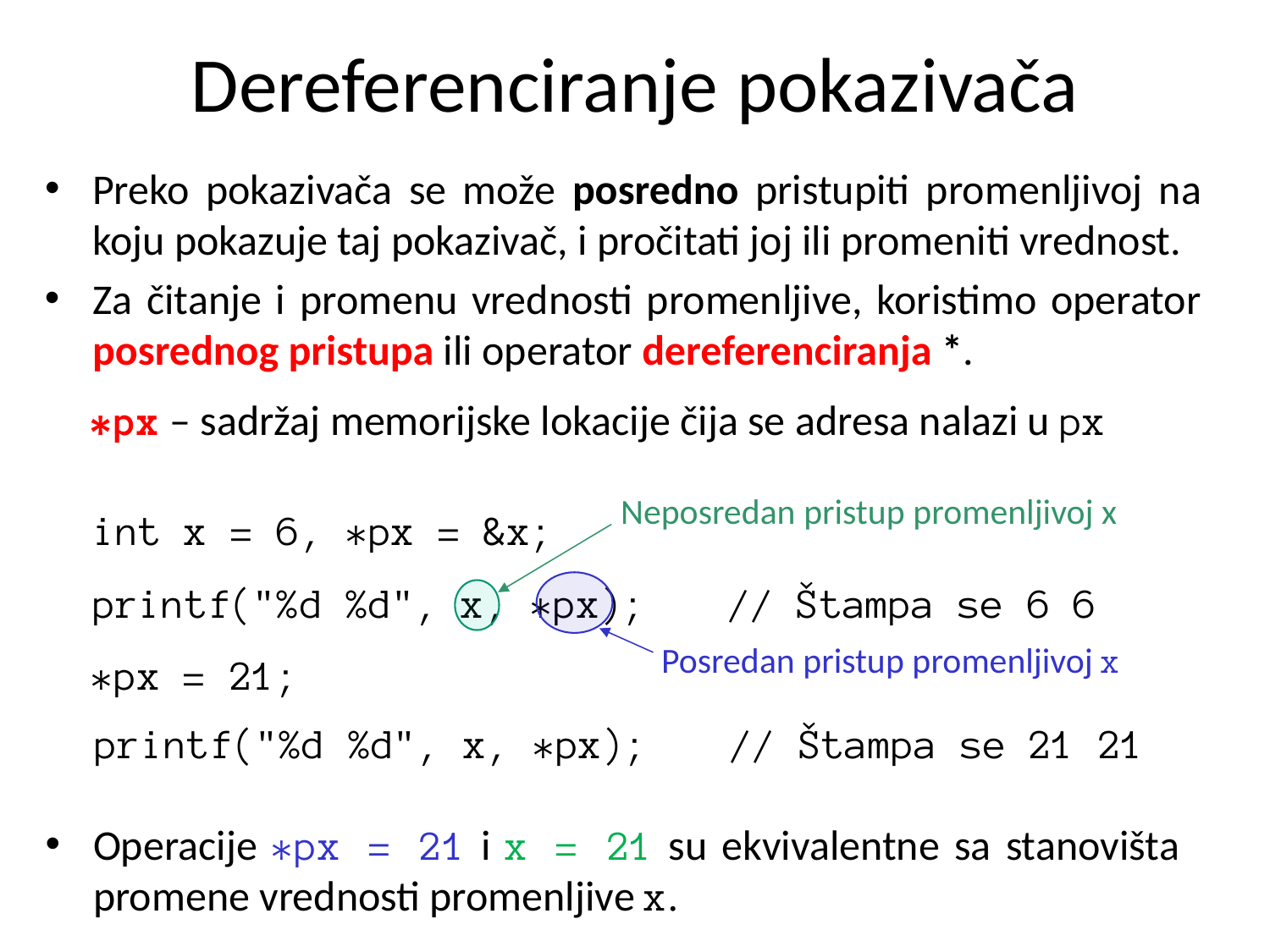

# Dereferenciranje pokazivača
Preko pokazivača se može posredno pristupiti promenljivoj na koju pokazuje taj pokazivač, i pročitati joj ili promeniti vrednost.
Za čitanje i promenu vrednosti promenljive, koristimo operator posrednog pristupa ili operator dereferenciranja *.
*px – sadržaj memorijske lokacije čija se adresa nalazi u px
Neposredan pristup promenljivoj x
int x = 6, *px = &x;
printf("%d %d", x, *px);	// Štampa se 6 6

Posredan pristup promenljivoj x
*px = 21;
printf("%d %d", x, *px);	// Štampa se 21 21
Operacije *px = 21 i x = 21 su ekvivalentne sa stanovišta promene vrednosti promenljive x.